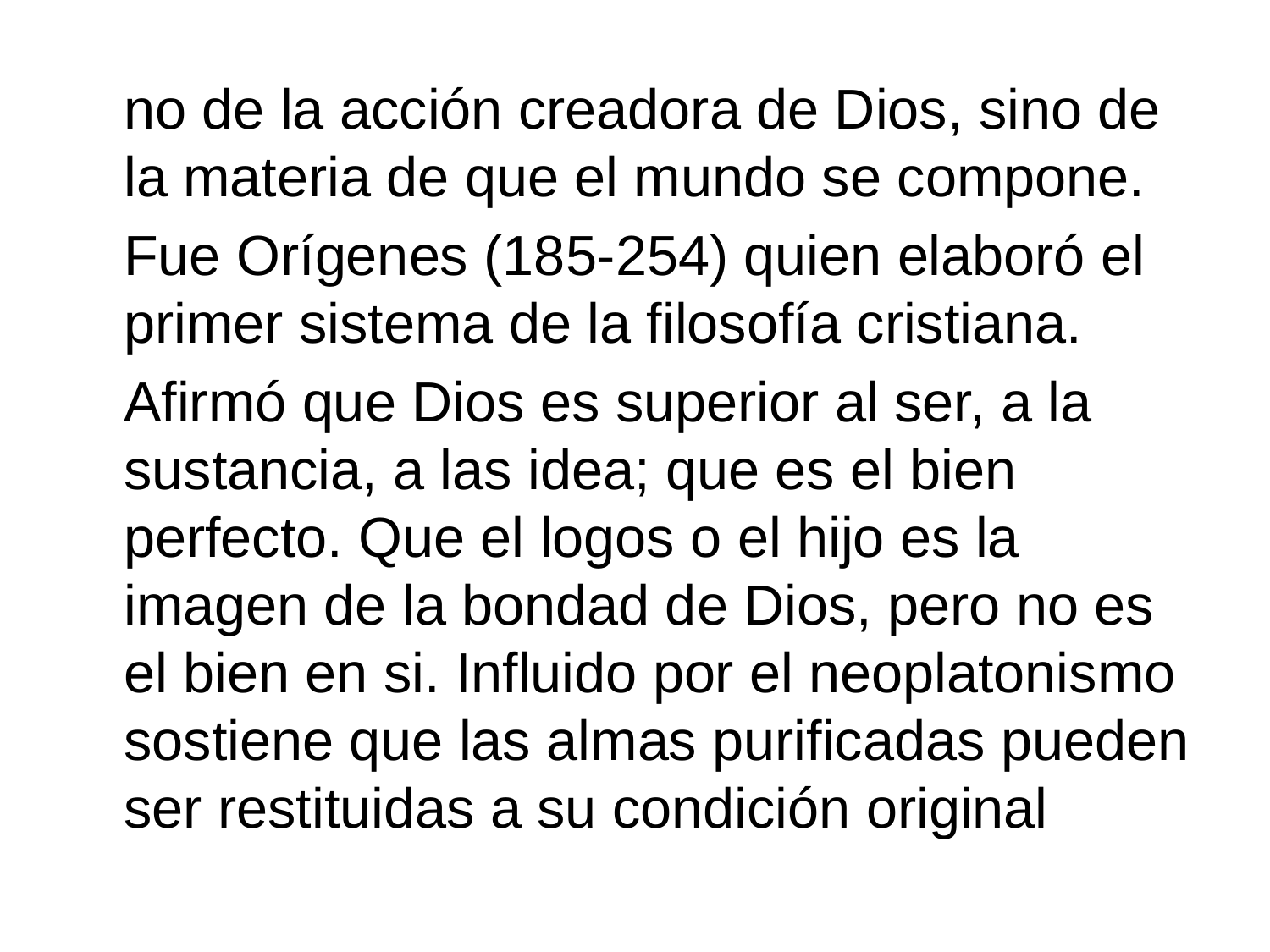

no de la acción creadora de Dios, sino de la materia de que el mundo se compone.
	Fue Orígenes (185-254) quien elaboró el primer sistema de la filosofía cristiana.
	Afirmó que Dios es superior al ser, a la sustancia, a las idea; que es el bien perfecto. Que el logos o el hijo es la imagen de la bondad de Dios, pero no es el bien en si. Influido por el neoplatonismo sostiene que las almas purificadas pueden ser restituidas a su condición original